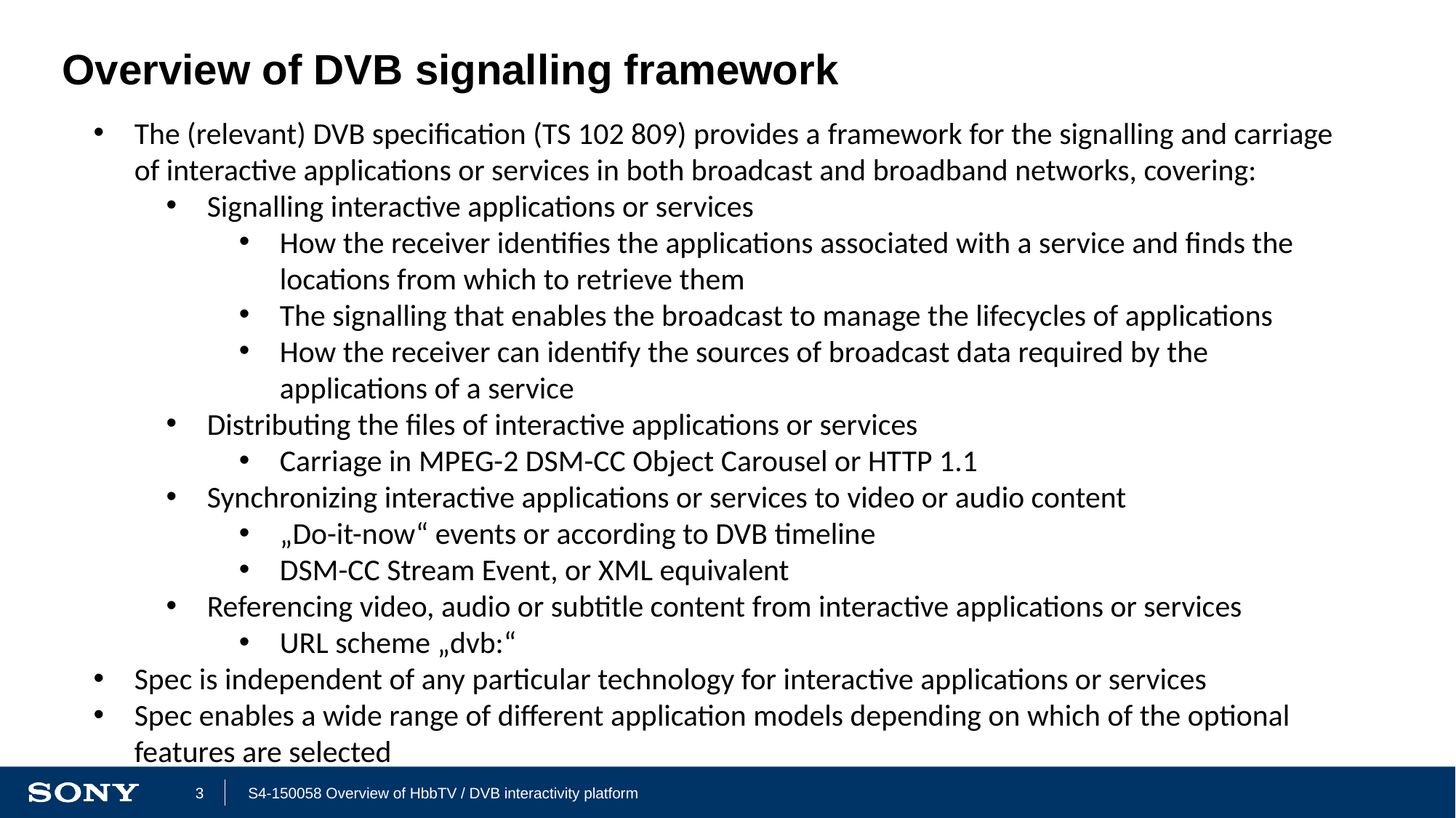

# Overview of DVB signalling framework
The (relevant) DVB specification (TS 102 809) provides a framework for the signalling and carriage of interactive applications or services in both broadcast and broadband networks, covering:
Signalling interactive applications or services
How the receiver identifies the applications associated with a service and finds the locations from which to retrieve them
The signalling that enables the broadcast to manage the lifecycles of applications
How the receiver can identify the sources of broadcast data required by the applications of a service
Distributing the files of interactive applications or services
Carriage in MPEG-2 DSM-CC Object Carousel or HTTP 1.1
Synchronizing interactive applications or services to video or audio content
„Do-it-now“ events or according to DVB timeline
DSM-CC Stream Event, or XML equivalent
Referencing video, audio or subtitle content from interactive applications or services
URL scheme „dvb:“
Spec is independent of any particular technology for interactive applications or services
Spec enables a wide range of different application models depending on which of the optional features are selected